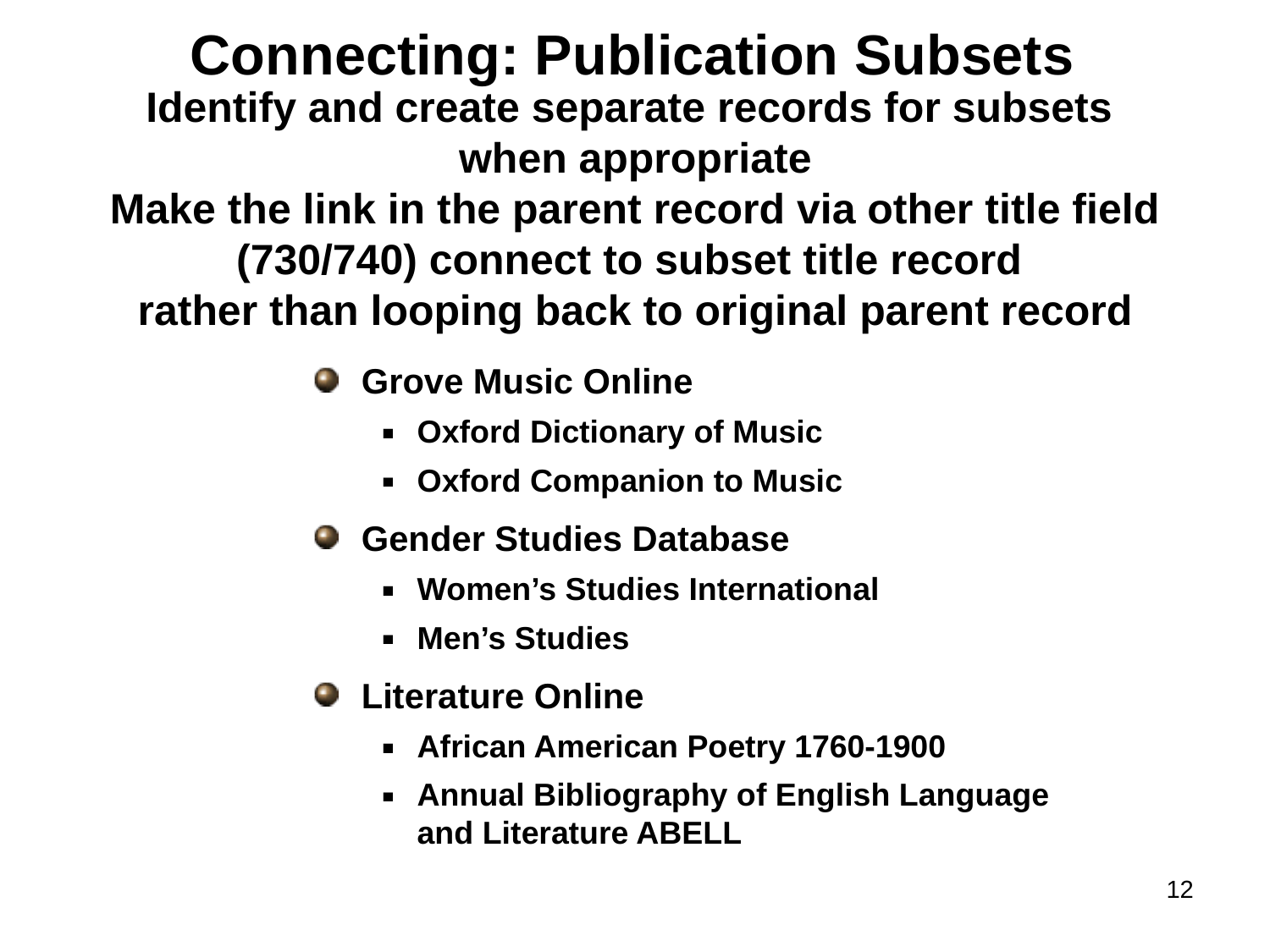

Connecting: Publication Subsets
Identify and create separate records for subsets
when appropriate
Make the link in the parent record via other title field (730/740) connect to subset title record
rather than looping back to original parent record
Grove Music Online
Oxford Dictionary of Music
Oxford Companion to Music
Gender Studies Database
Women’s Studies International
Men’s Studies
Literature Online
African American Poetry 1760-1900
Annual Bibliography of English Language
and Literature ABELL

12